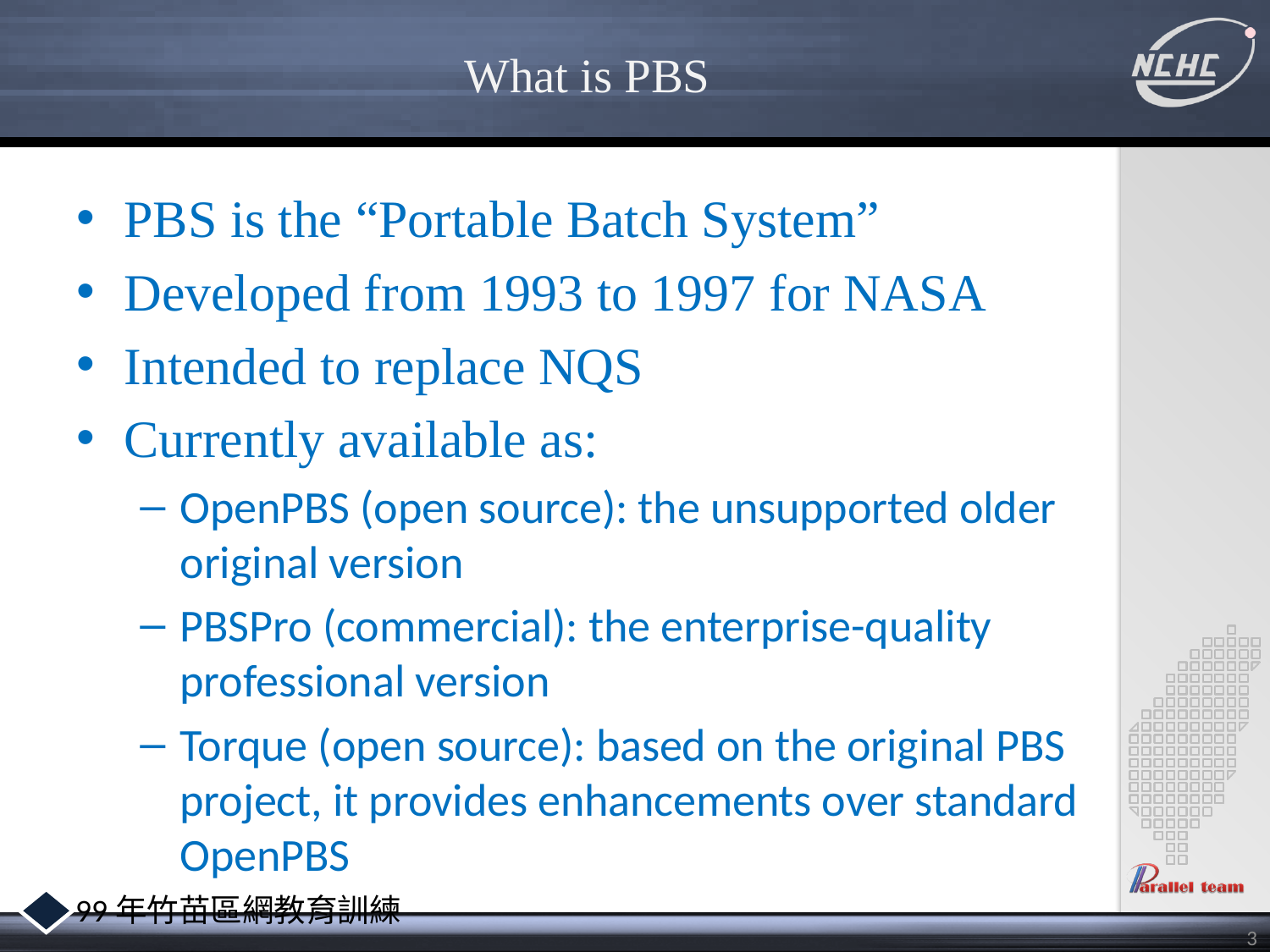

# What is PBS
PBS is the “Portable Batch System”
Developed from 1993 to 1997 for NASA
Intended to replace NQS
Currently available as:
OpenPBS (open source): the unsupported older original version
PBSPro (commercial): the enterprise-quality professional version
Torque (open source): based on the original PBS project, it provides enhancements over standard OpenPBS
3